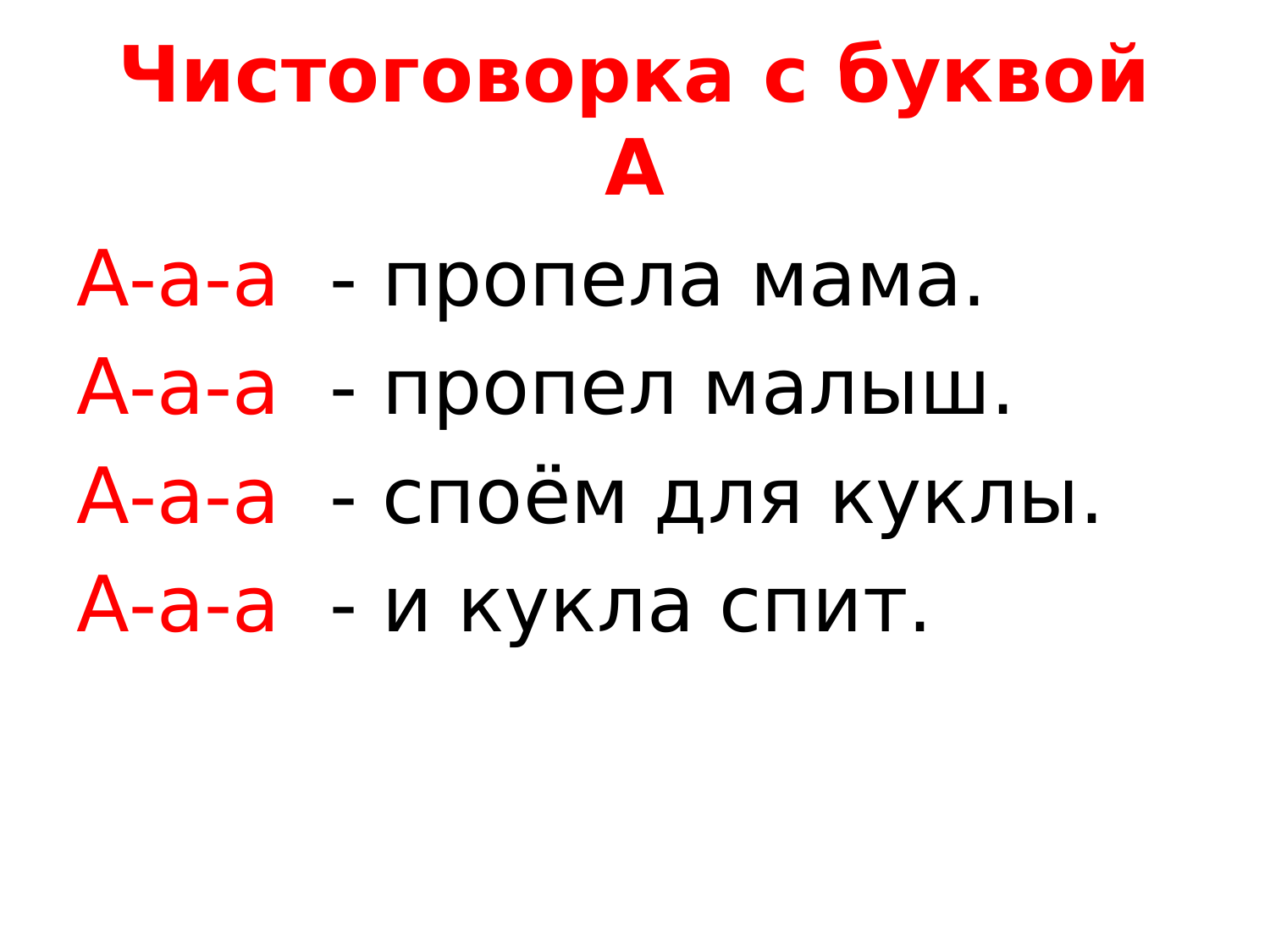

# Чистоговорка с буквой А
А-а-а  - пропела мама.
А-а-а  - пропел малыш.
А-а-а  - споём для куклы.
А-а-а  - и кукла спит.